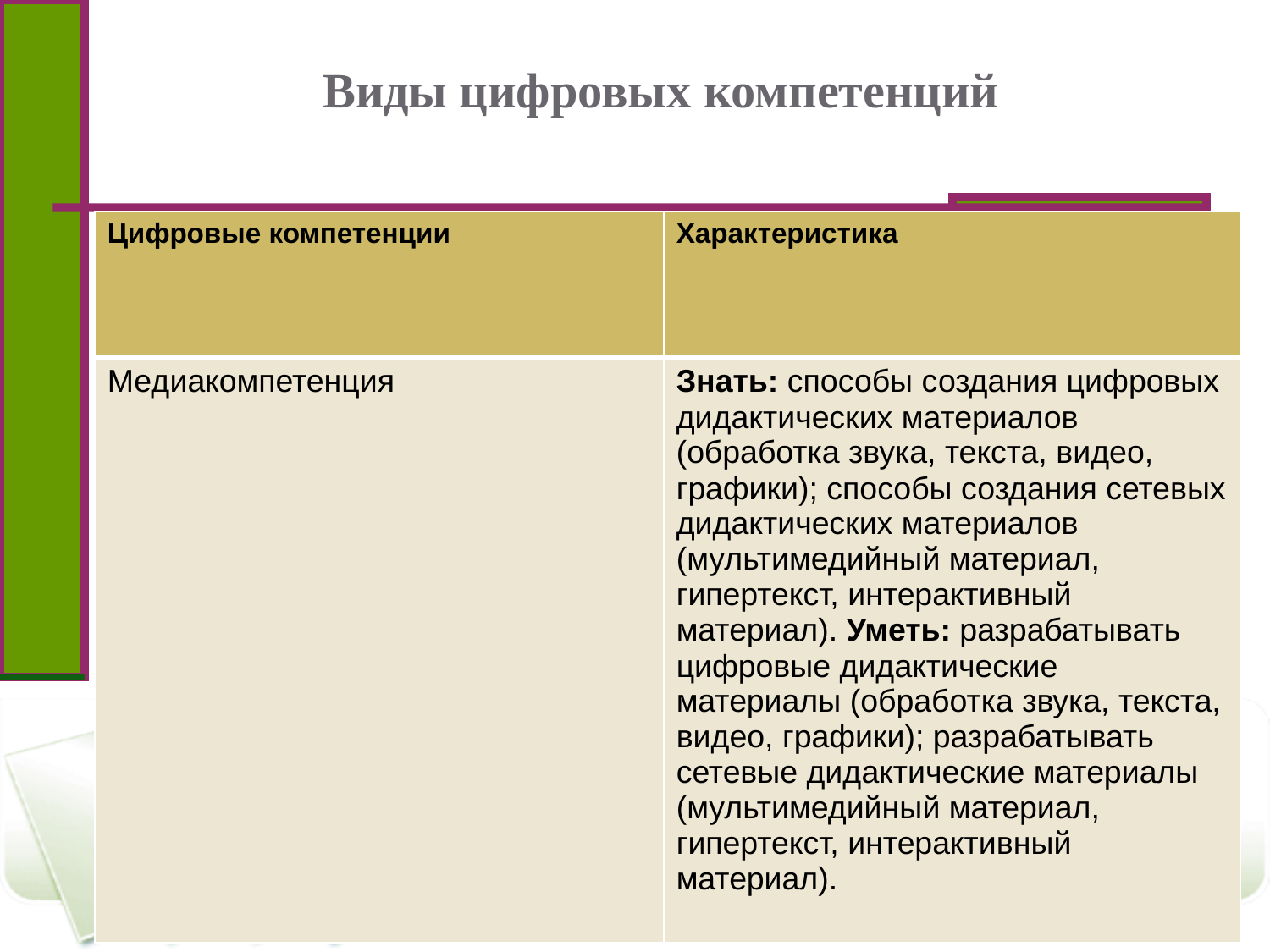

# Виды цифровых компетенций
| Цифровые компетенции | Характеристика |
| --- | --- |
| Медиакомпетенция | Знать: способы создания цифровых дидактических материалов (обработка звука, текста, видео, графики); способы создания сетевых дидактических материалов (мультимедийный материал, гипертекст, интерактивный материал). Уметь: разрабатывать цифровые дидактические материалы (обработка звука, текста, видео, графики); разрабатывать сетевые дидактические материалы (мультимедийный материал, гипертекст, интерактивный материал). |